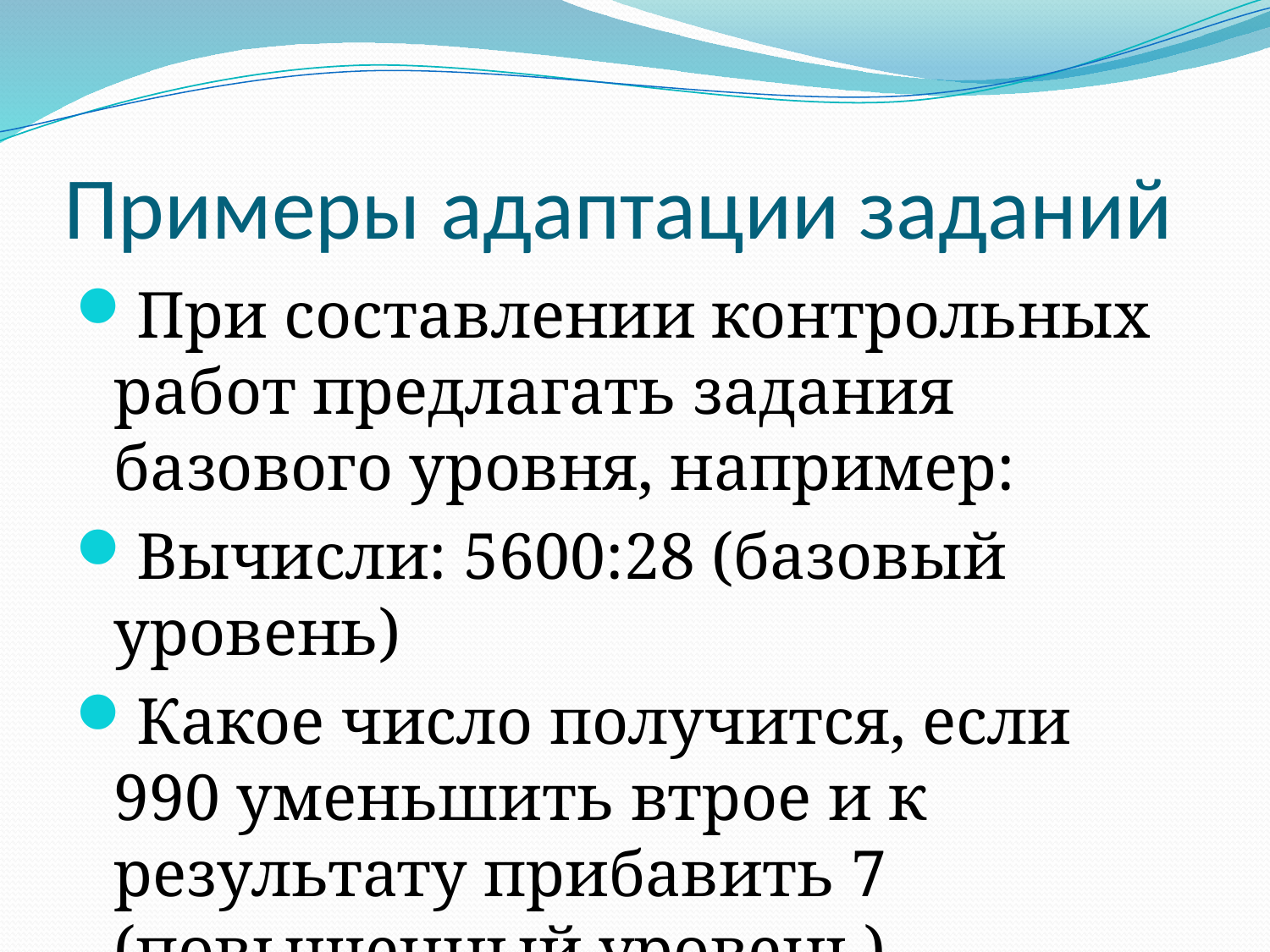

# Примеры адаптации заданий
При составлении контрольных работ предлагать задания базового уровня, например:
Вычисли: 5600:28 (базовый уровень)
Какое число получится, если 990 уменьшить втрое и к результату прибавить 7 (повышенный уровень).